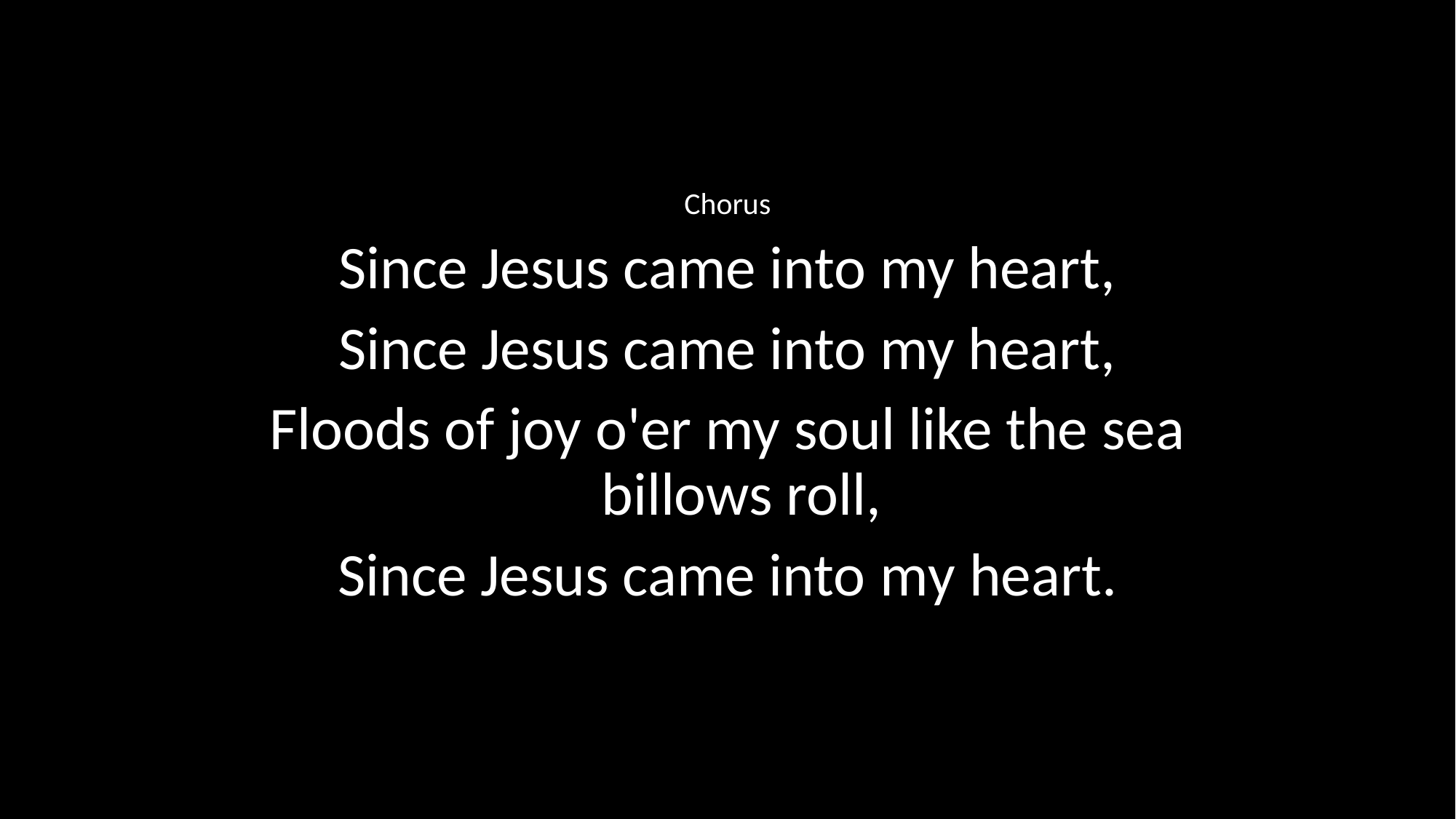

Chorus
Since Jesus came into my heart,
Since Jesus came into my heart,
Floods of joy o'er my soul like the sea billows roll,
Since Jesus came into my heart.